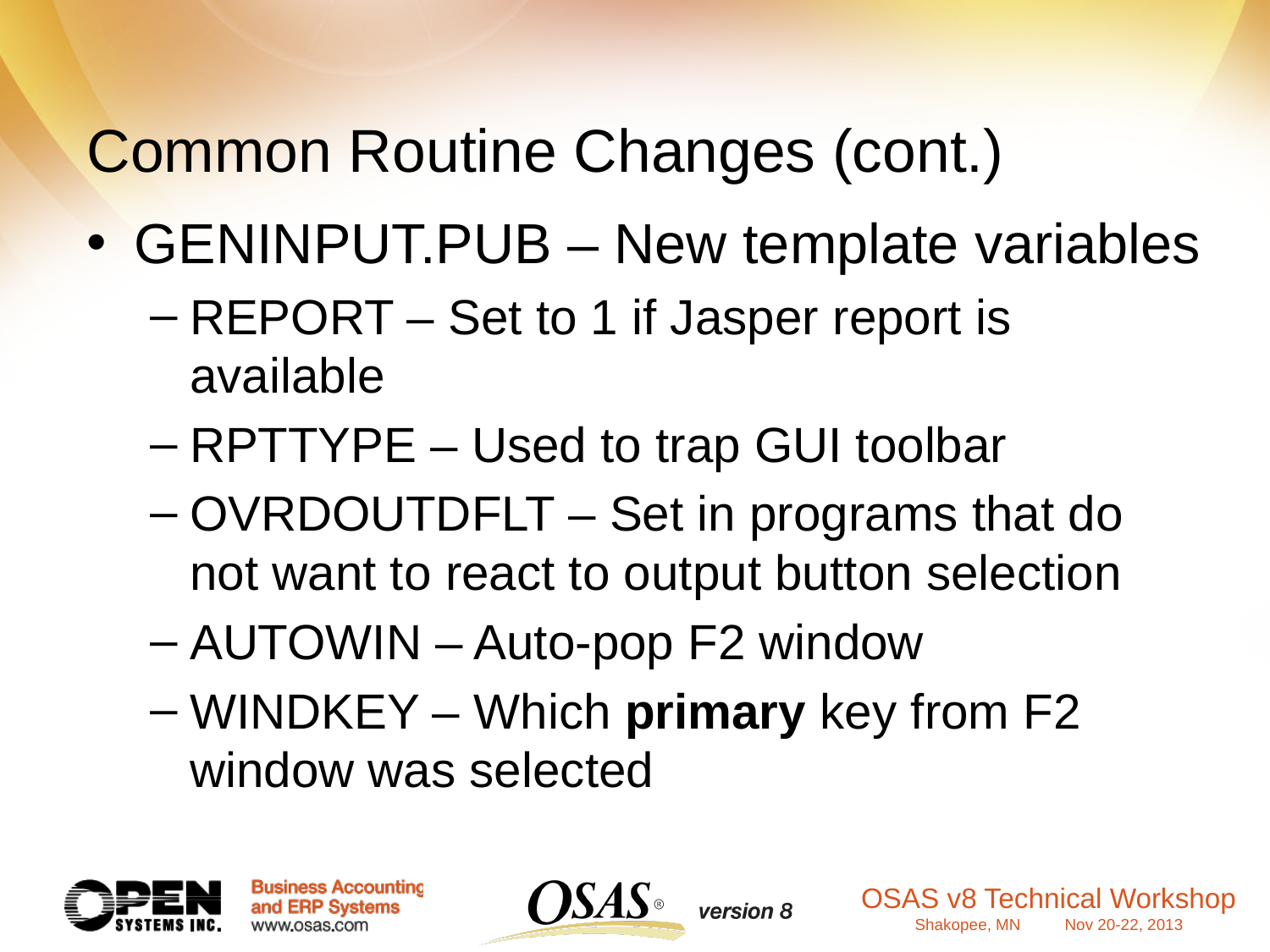

# Common Routine Changes (cont.)
GENINPUT.PUB – New template variables
REPORT – Set to 1 if Jasper report is available
RPTTYPE – Used to trap GUI toolbar
OVRDOUTDFLT – Set in programs that do not want to react to output button selection
AUTOWIN – Auto-pop F2 window
WINDKEY – Which primary key from F2 window was selected